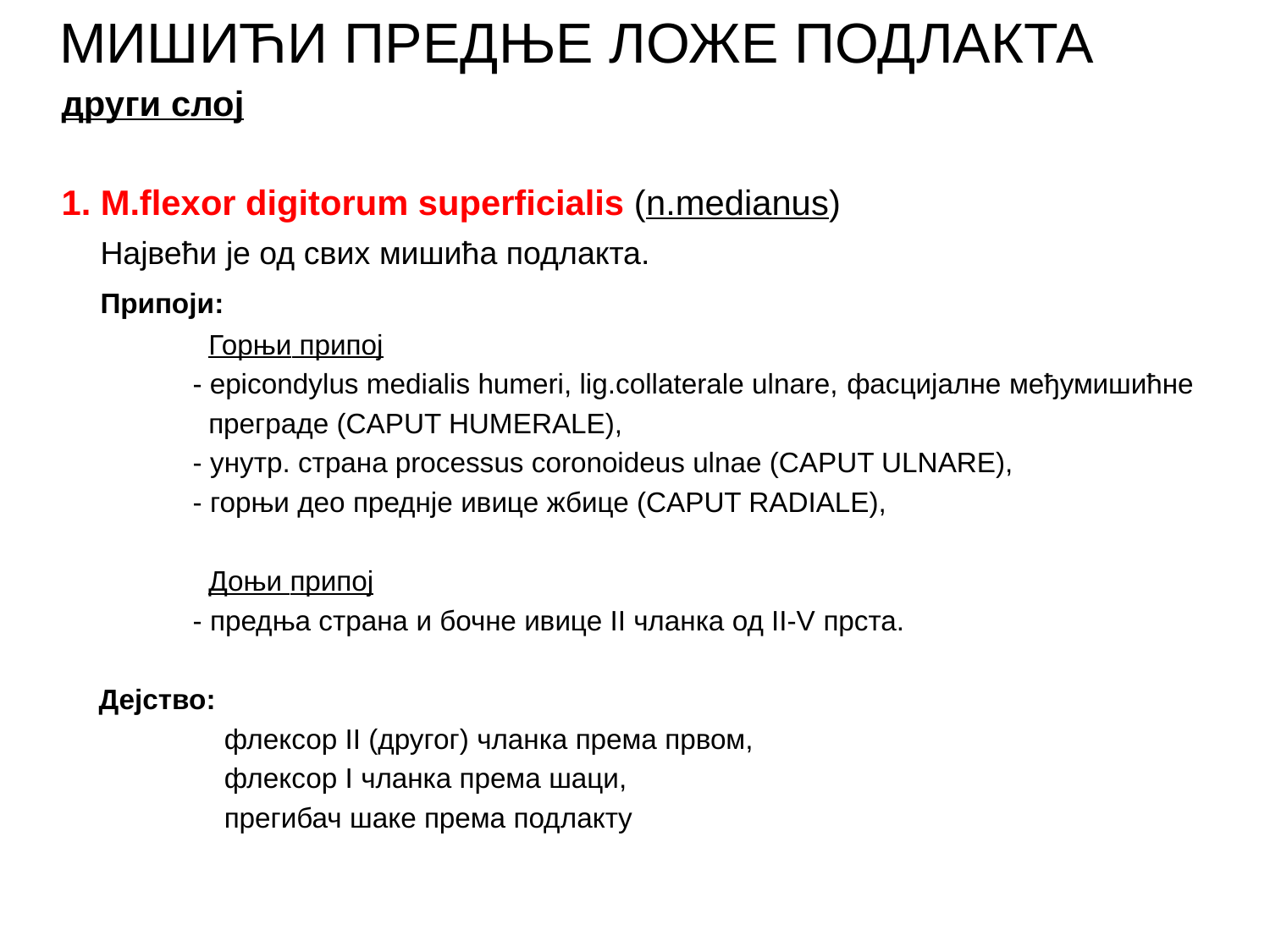

МИШИЋИ ПРЕДЊЕ ЛОЖЕ ПОДЛАКТА
     други слој

     1. M.flexor digitorum superficialis (n.medianus)
         Највећи је од свих мишића подлакта.
         Припоји:
                         Горњи припој
                       - epicondylus medialis humeri, lig.collaterale ulnare, фасцијалне међумишићне
                         преграде (CAPUT HUMERALE),
                       - унутр. страна processus coronoideus ulnae (CAPUT ULNARE),
                       - горњи део преднје ивице жбице (CAPUT RADIALE),

                         Доњи припој
                       - предња страна и бочне ивице II чланка од II-V прста.

           Дејство:
                           флексор II (другог) чланка према првом,
                           флексор I чланка према шаци,
                           прегибач шаке према подлакту